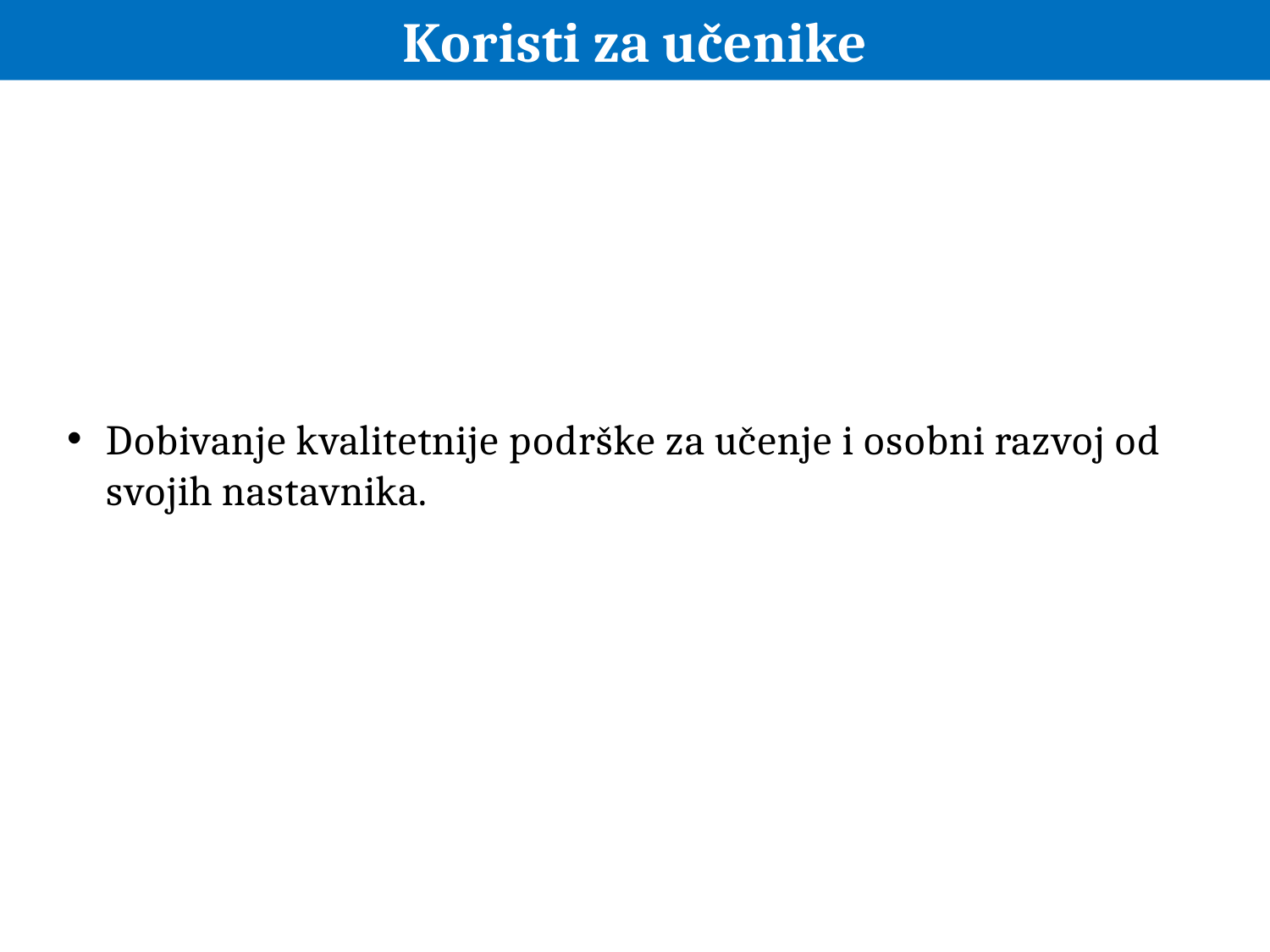

Koristi za učenike
Dobivanje kvalitetnije podrške za učenje i osobni razvoj od svojih nastavnika.